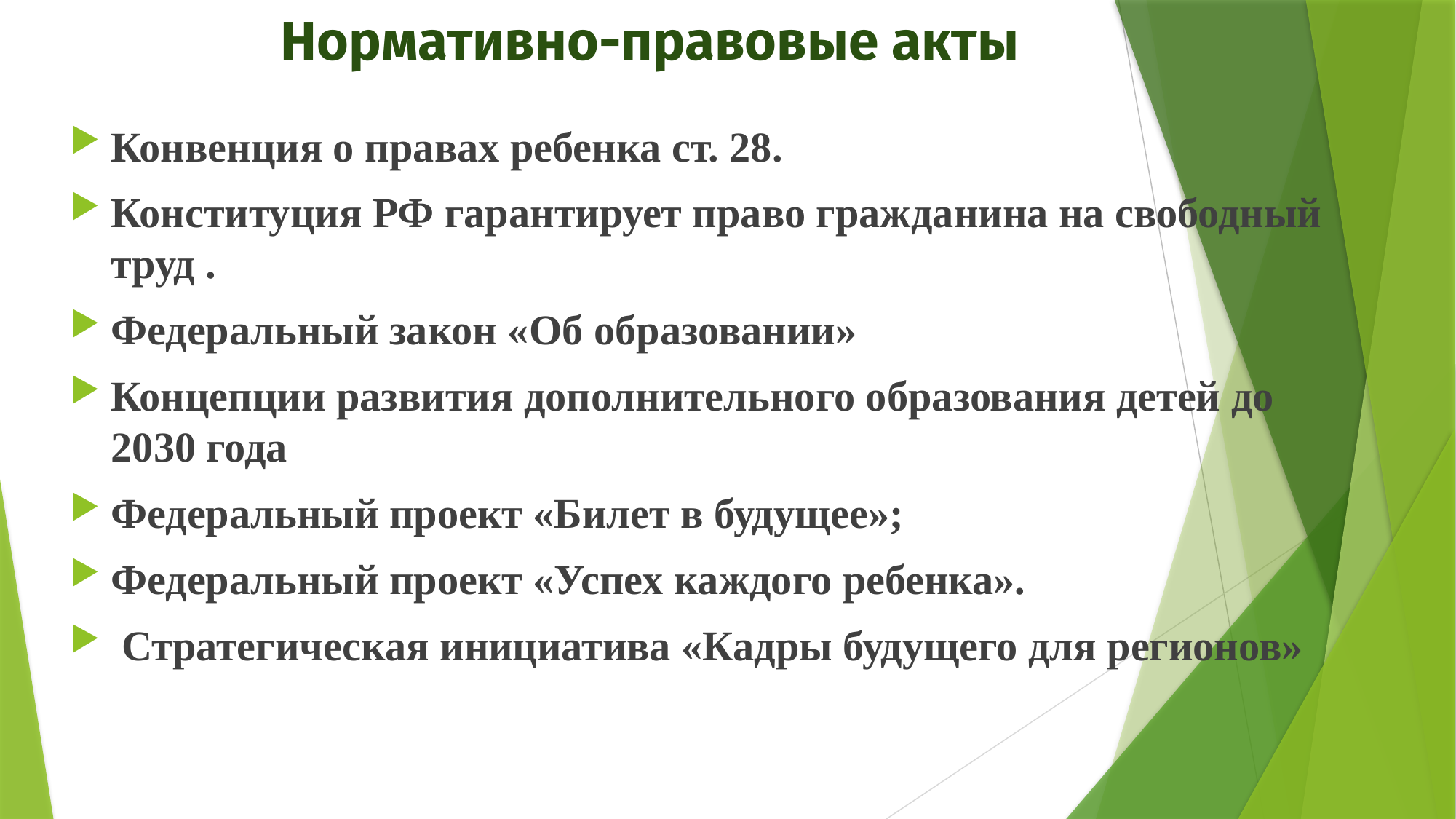

# Нормативно-правовые акты
Конвенция о правах ребенка ст. 28.
Конституция РФ гарантирует право гражданина на свободный труд .
Федеральный закон «Об образовании»
Концепции развития дополнительного образования детей до 2030 года
Федеральный проект «Билет в будущее»;
Федеральный проект «Успех каждого ребенка».
 Стратегическая инициатива «Кадры будущего для регионов»